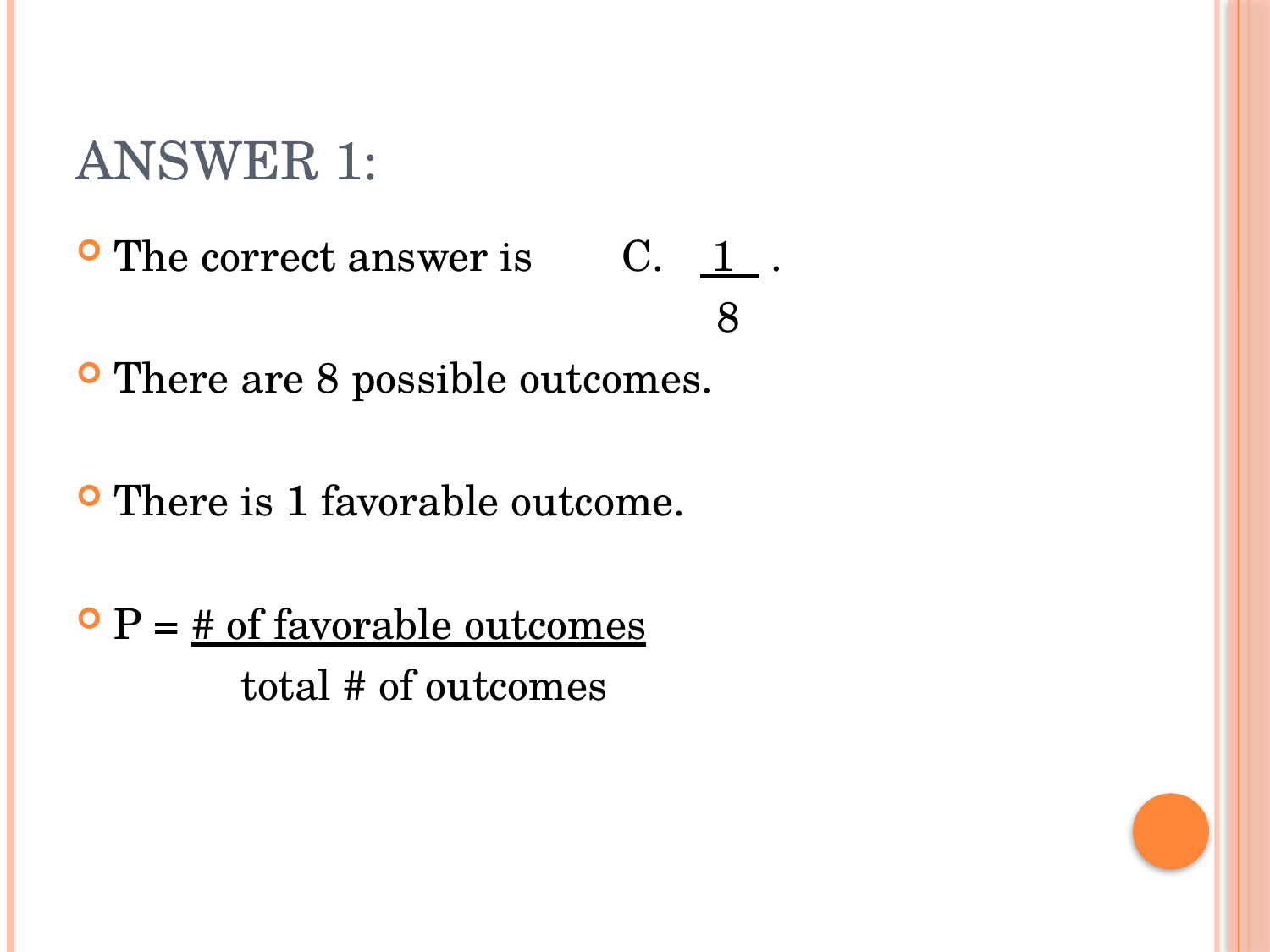

# Answer 1:
The correct answer is	C.    1   .
				        	        8
There are 8 possible outcomes.

There is 1 favorable outcome.

P = # of favorable outcomes
		total # of outcomes